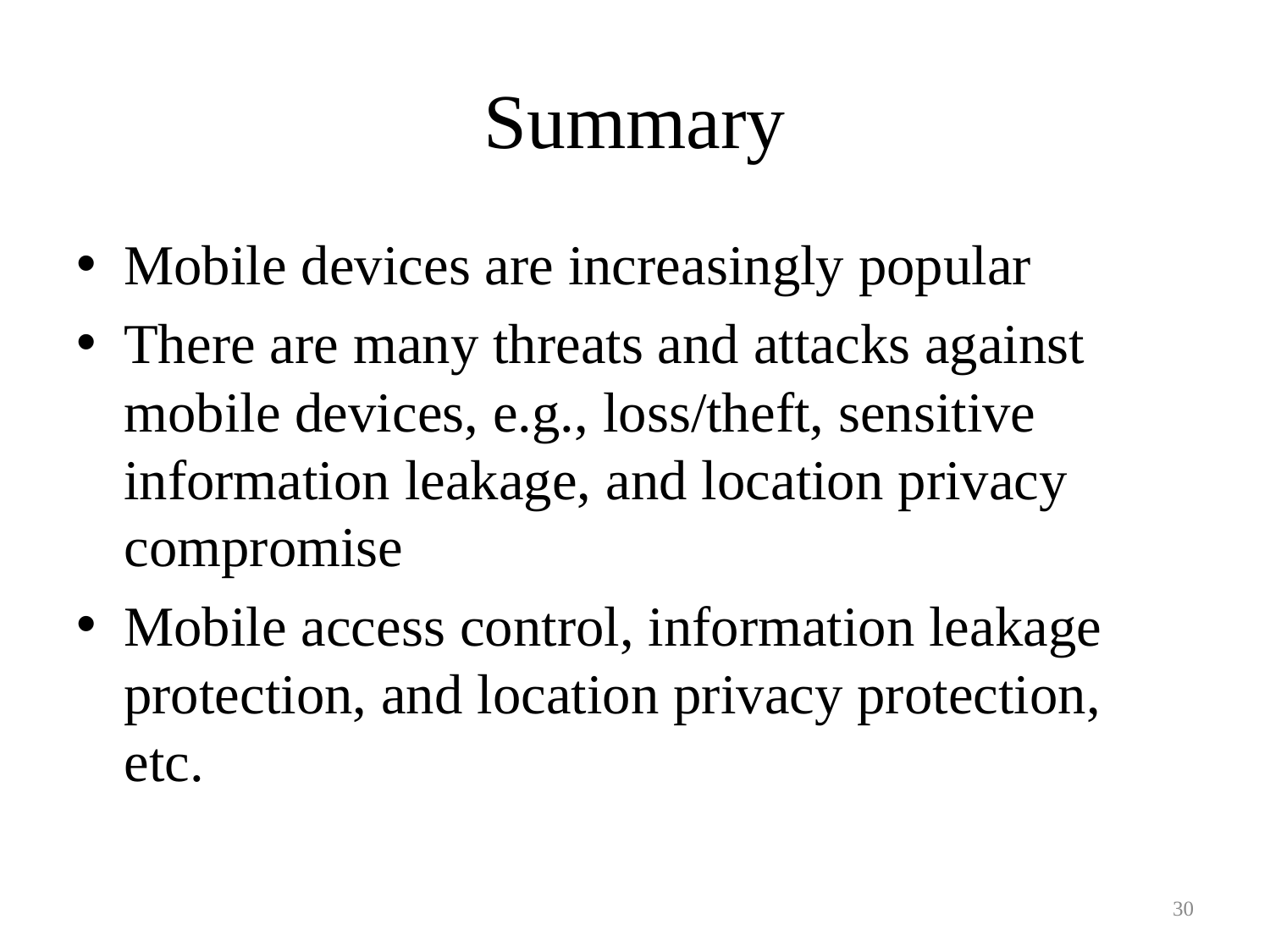

# Summary
Mobile devices are increasingly popular
There are many threats and attacks against mobile devices, e.g., loss/theft, sensitive information leakage, and location privacy compromise
Mobile access control, information leakage protection, and location privacy protection, etc.
30